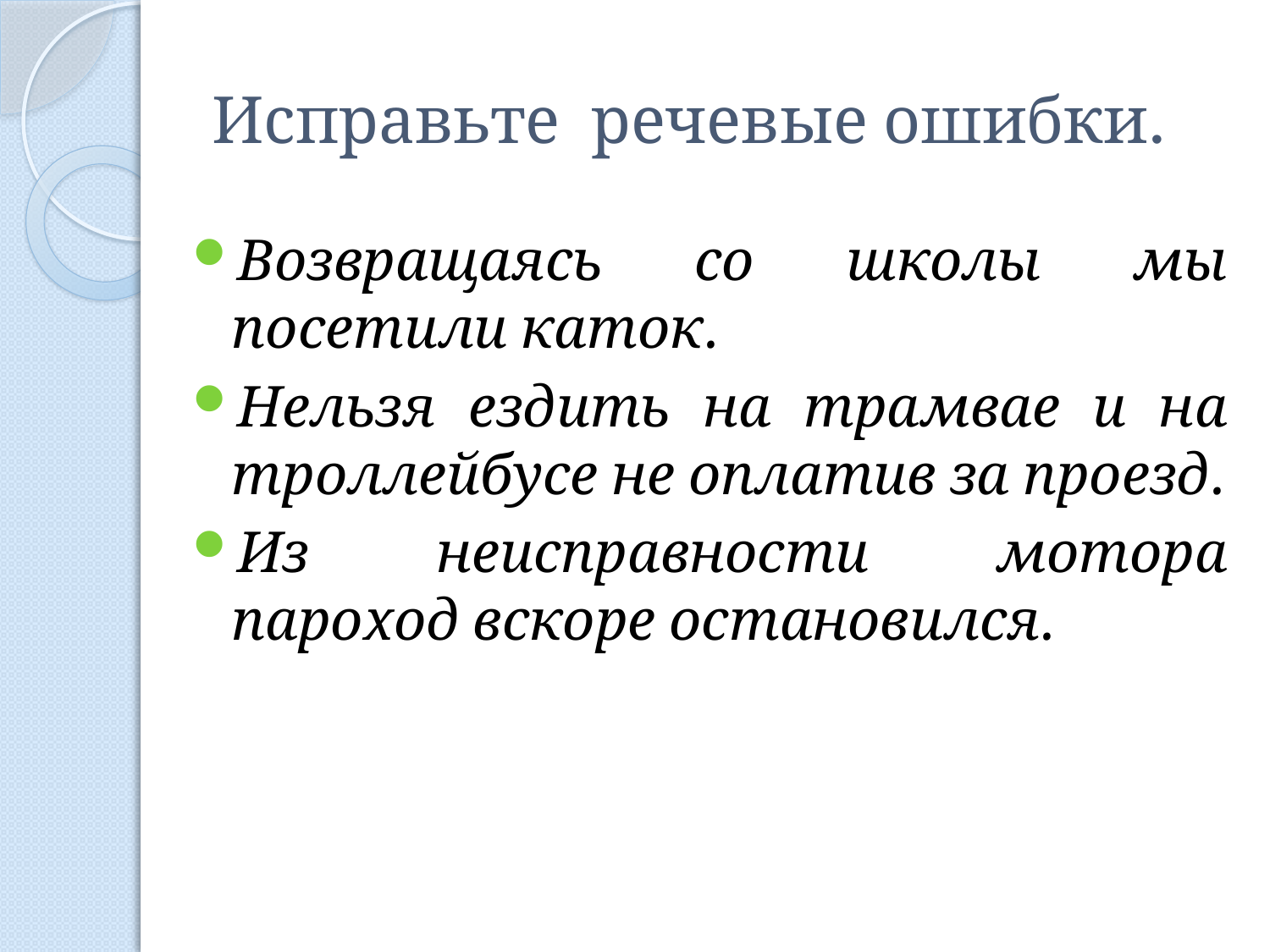

# Исправьте  речевые ошибки.
Возвращаясь со школы мы посетили каток.
Нельзя ездить на трамвае и на троллейбусе не оплатив за проезд.
Из неисправности мотора пароход вскоре остановился.